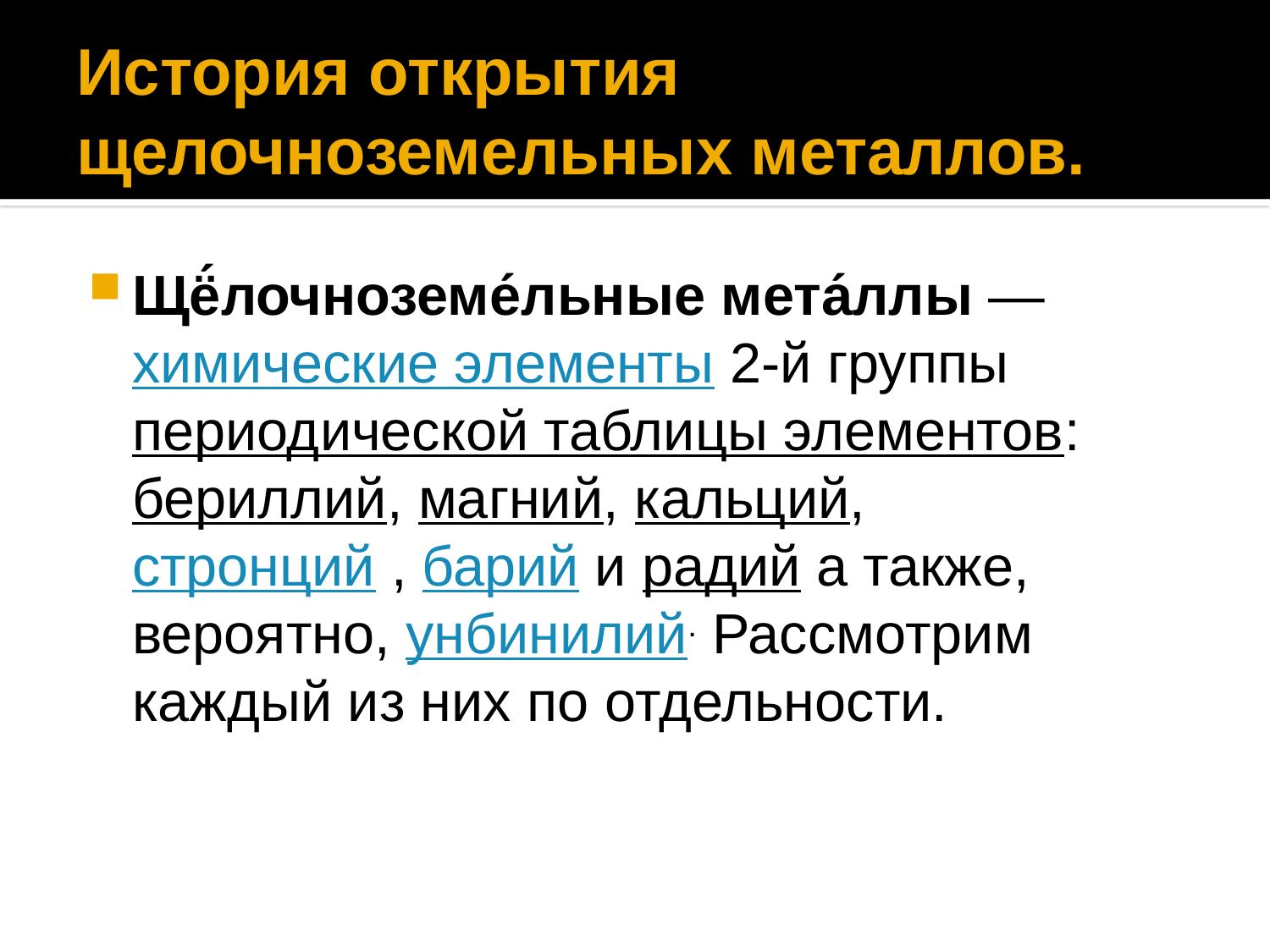

# История открытия щелочноземельных металлов.
Щё́лочноземе́льные мета́ллы — химические элементы 2-й группы периодической таблицы элементов: бериллий, магний, кальций,      стронций , барий и радий а также, вероятно, унбинилий. Рассмотрим каждый из них по отдельности.